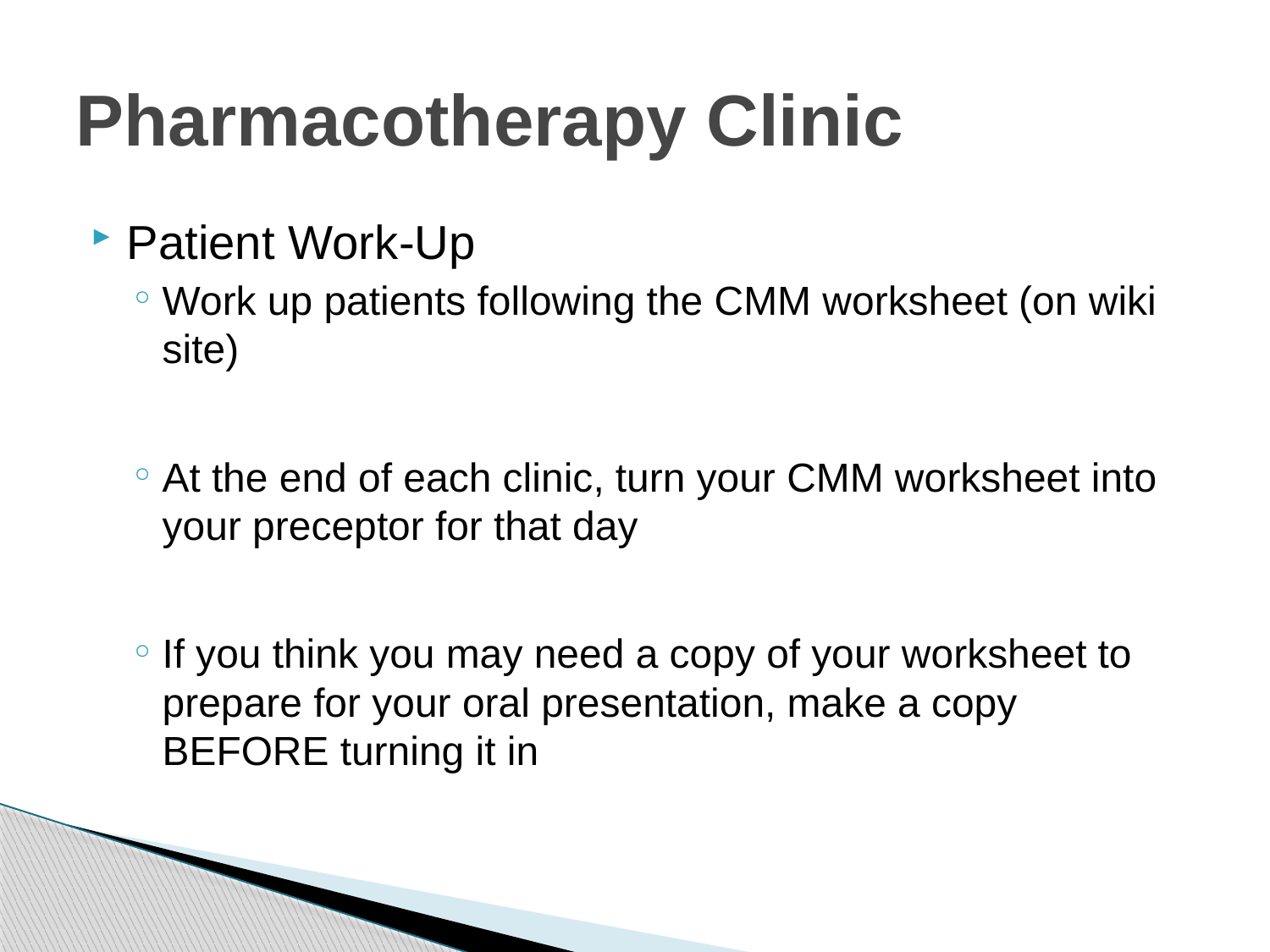

# Pharmacotherapy Clinic
Patient Work-Up
Work up patients following the CMM worksheet (on wiki site)

At the end of each clinic, turn your CMM worksheet into your preceptor for that day

If you think you may need a copy of your worksheet to prepare for your oral presentation, make a copy BEFORE turning it in